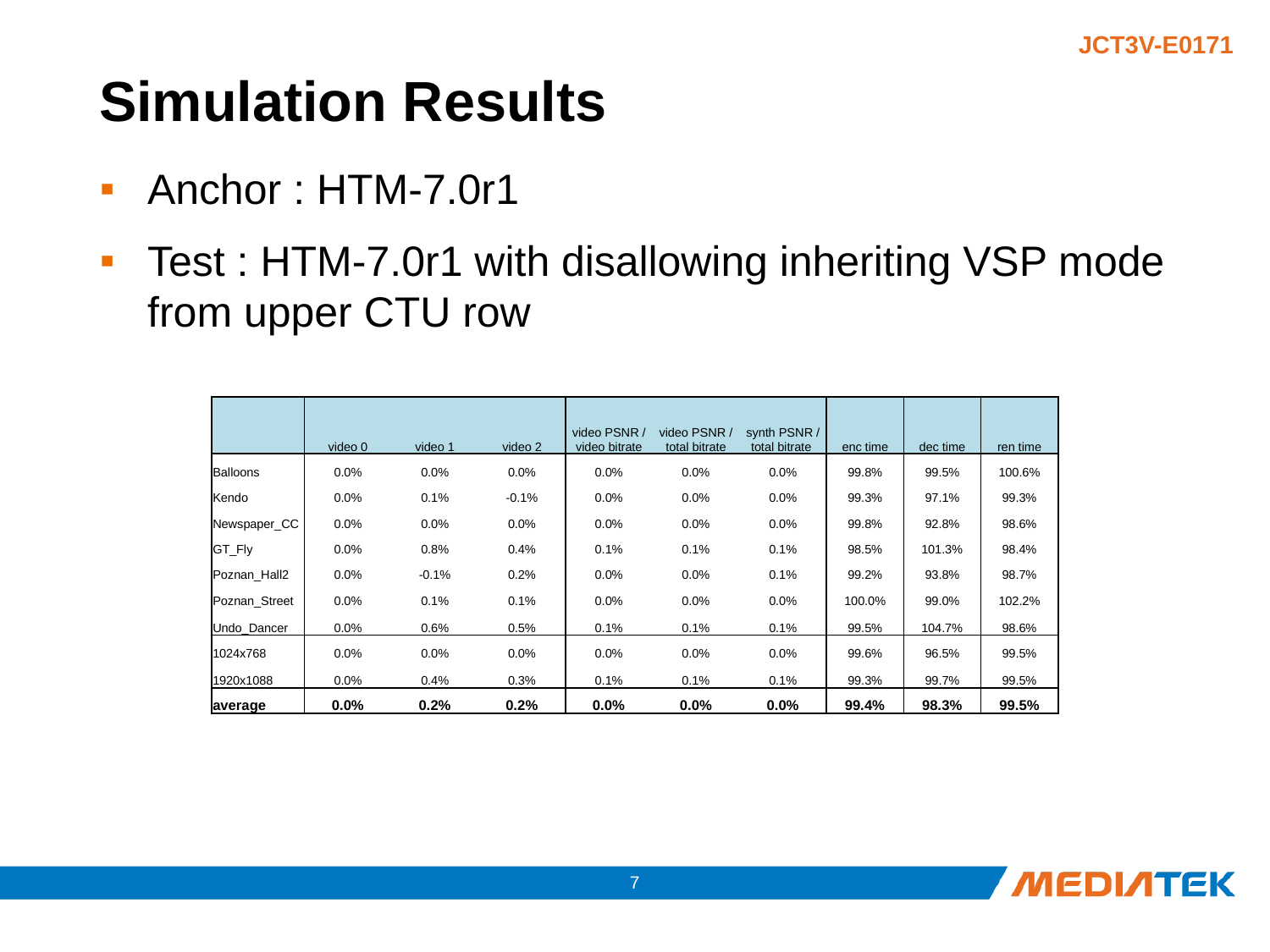

# Simulation Results
Anchor : HTM-7.0r1
Test : HTM-7.0r1 with disallowing inheriting VSP mode from upper CTU row

|  | video 0 | video 1 | video 2 | video PSNR / video bitrate | video PSNR / total bitrate | synth PSNR / total bitrate | enc time | dec time | ren time |
| --- | --- | --- | --- | --- | --- | --- | --- | --- | --- |
| Balloons | 0.0% | 0.0% | 0.0% | 0.0% | 0.0% | 0.0% | 99.8% | 99.5% | 100.6% |
| Kendo | 0.0% | 0.1% | -0.1% | 0.0% | 0.0% | 0.0% | 99.3% | 97.1% | 99.3% |
| Newspaper\_CC | 0.0% | 0.0% | 0.0% | 0.0% | 0.0% | 0.0% | 99.8% | 92.8% | 98.6% |
| GT\_Fly | 0.0% | 0.8% | 0.4% | 0.1% | 0.1% | 0.1% | 98.5% | 101.3% | 98.4% |
| Poznan\_Hall2 | 0.0% | -0.1% | 0.2% | 0.0% | 0.0% | 0.1% | 99.2% | 93.8% | 98.7% |
| Poznan\_Street | 0.0% | 0.1% | 0.1% | 0.0% | 0.0% | 0.0% | 100.0% | 99.0% | 102.2% |
| Undo\_Dancer | 0.0% | 0.6% | 0.5% | 0.1% | 0.1% | 0.1% | 99.5% | 104.7% | 98.6% |
| 1024x768 | 0.0% | 0.0% | 0.0% | 0.0% | 0.0% | 0.0% | 99.6% | 96.5% | 99.5% |
| 1920x1088 | 0.0% | 0.4% | 0.3% | 0.1% | 0.1% | 0.1% | 99.3% | 99.7% | 99.5% |
| average | 0.0% | 0.2% | 0.2% | 0.0% | 0.0% | 0.0% | 99.4% | 98.3% | 99.5% |
7